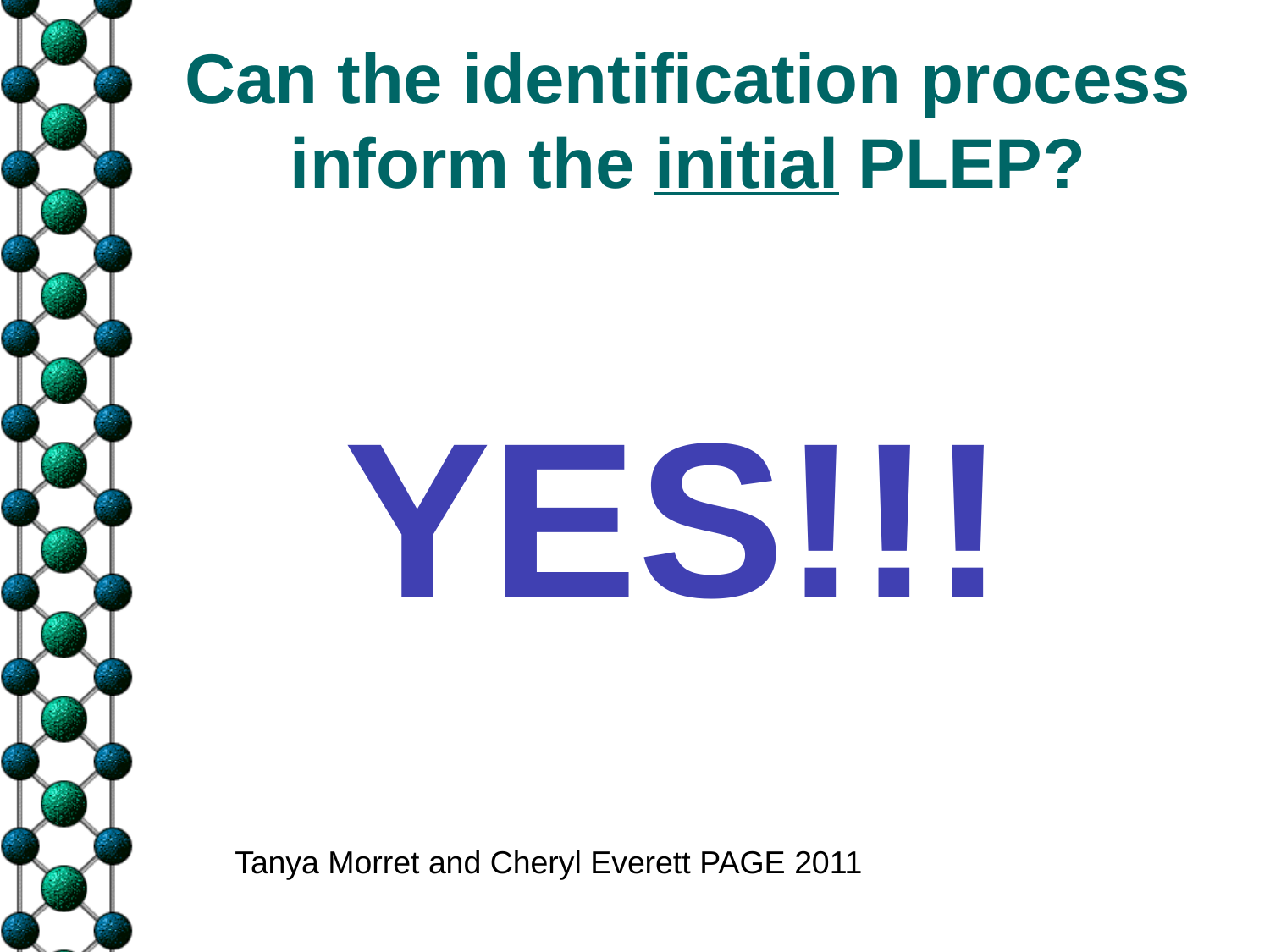

# Can the identification process inform the initial PLEP?
YES!!!
Tanya Morret and Cheryl Everett PAGE 2011